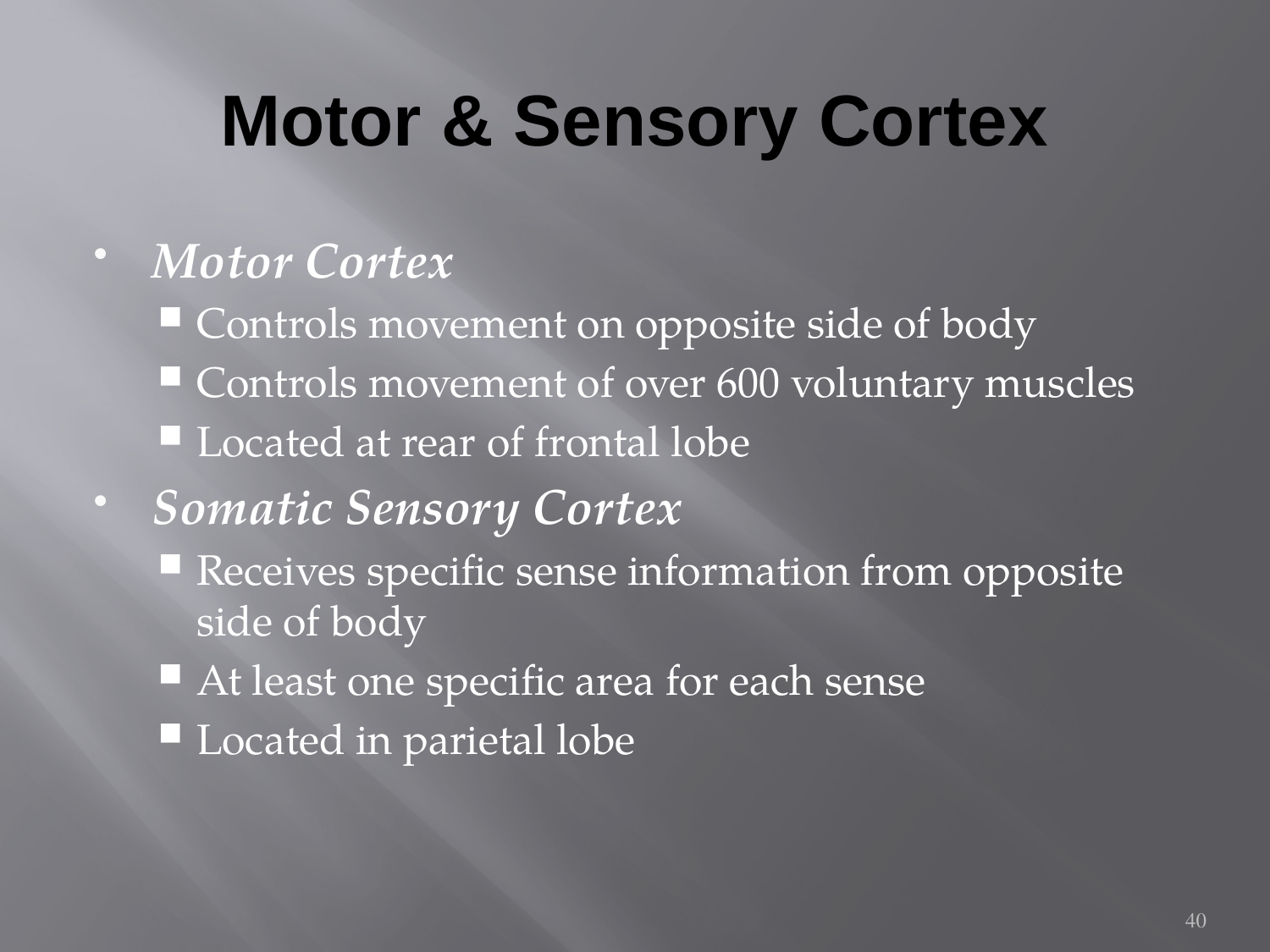

# Motor & Sensory Cortex
Motor Cortex
Controls movement on opposite side of body
Controls movement of over 600 voluntary muscles
Located at rear of frontal lobe
Somatic Sensory Cortex
Receives specific sense information from opposite side of body
At least one specific area for each sense
Located in parietal lobe
40